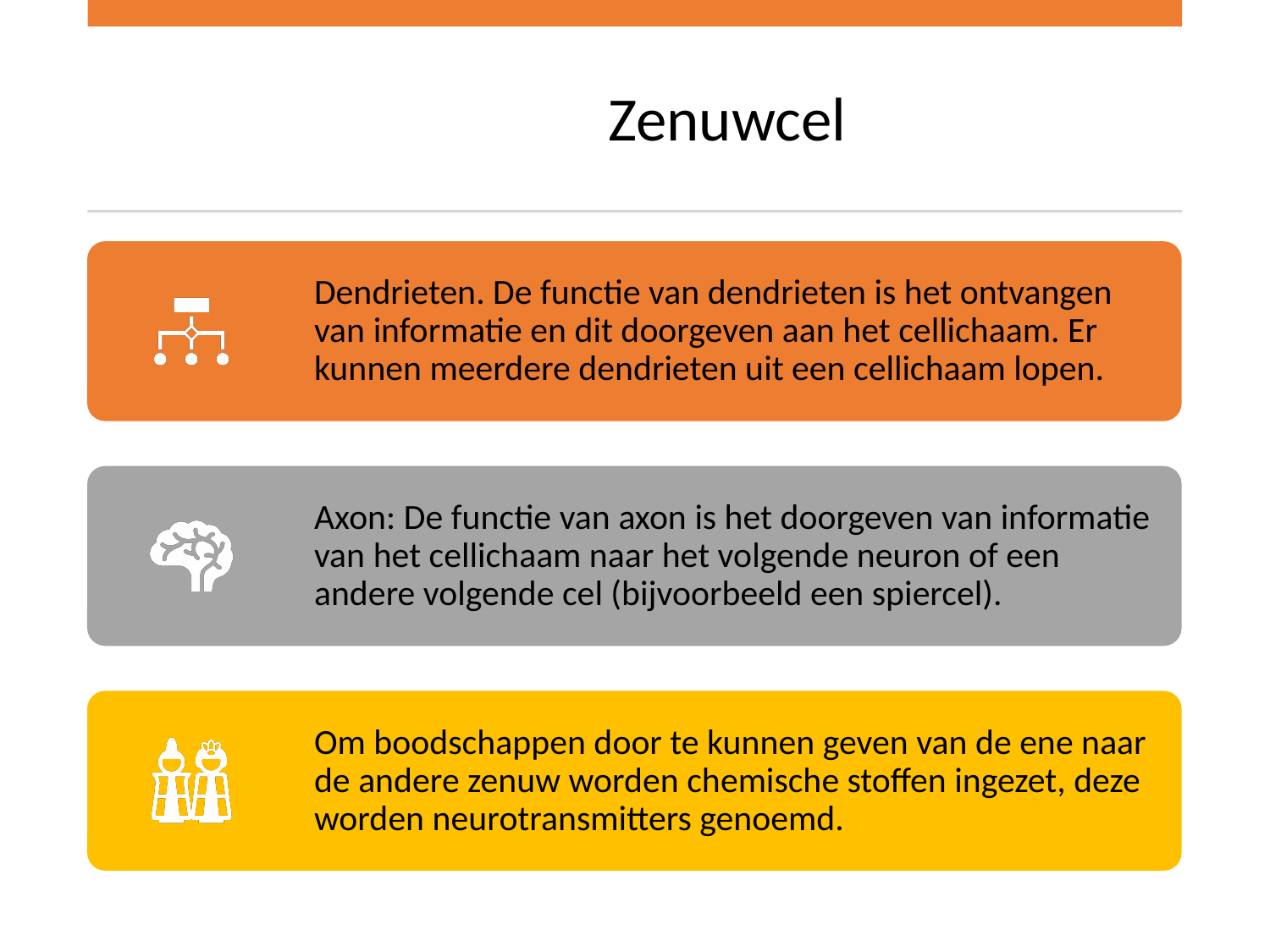

# Zenuwcel

Dendrieten. De functie van dendrieten is het ontvangen van informatie en dit doorgeven aan het cellichaam. Er kunnen meerdere dendrieten uit een cellichaam lopen.
Axon: De functie van axon is het doorgeven van informatie van het cellichaam naar het volgende neuron of een andere volgende cel (bijvoorbeeld een spiercel).
Om boodschappen door te kunnen geven van de ene naar de andere zenuw worden chemische stoffen ingezet, deze worden neurotransmitters genoemd.